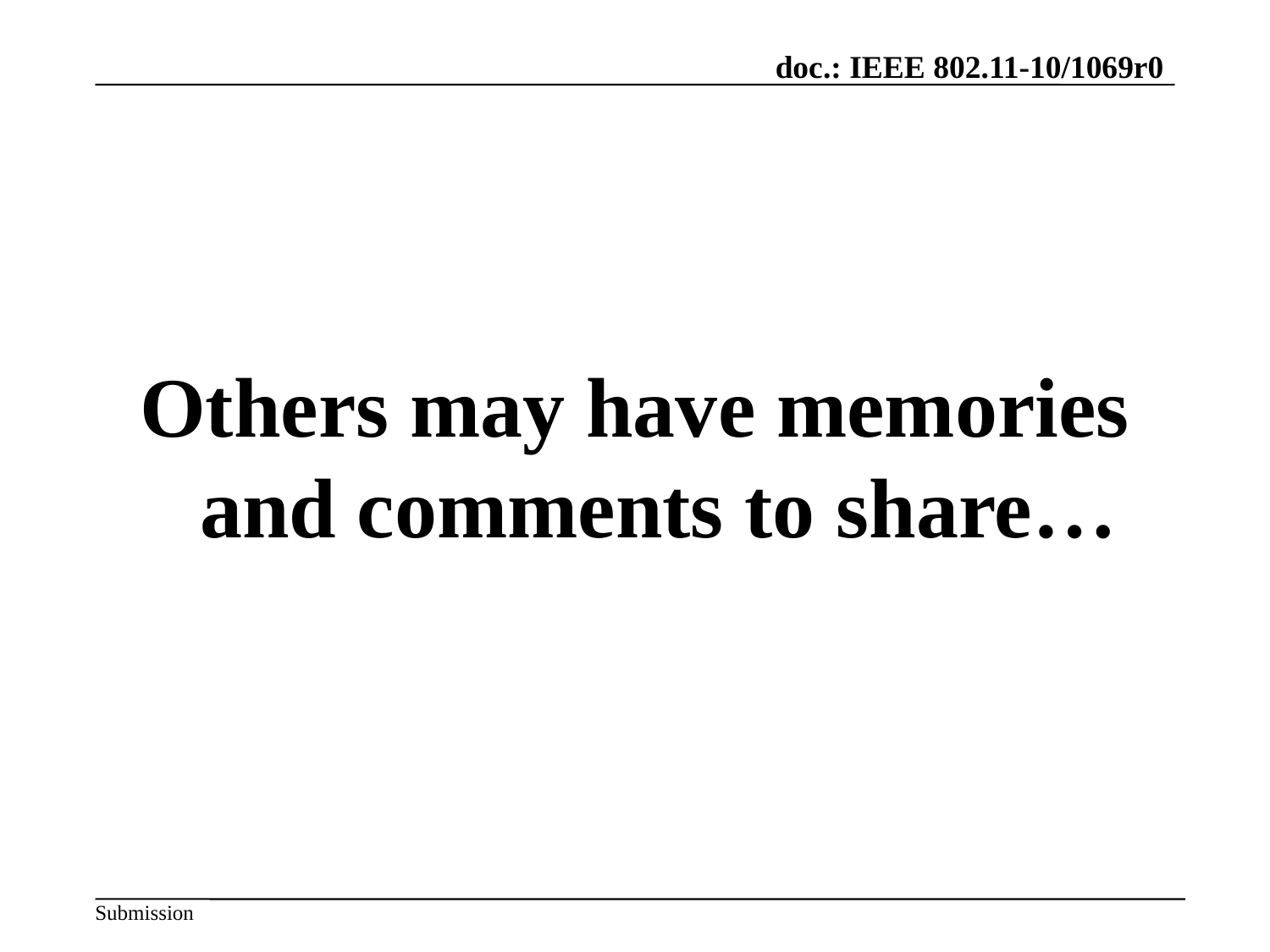

Others may have memories and comments to share…